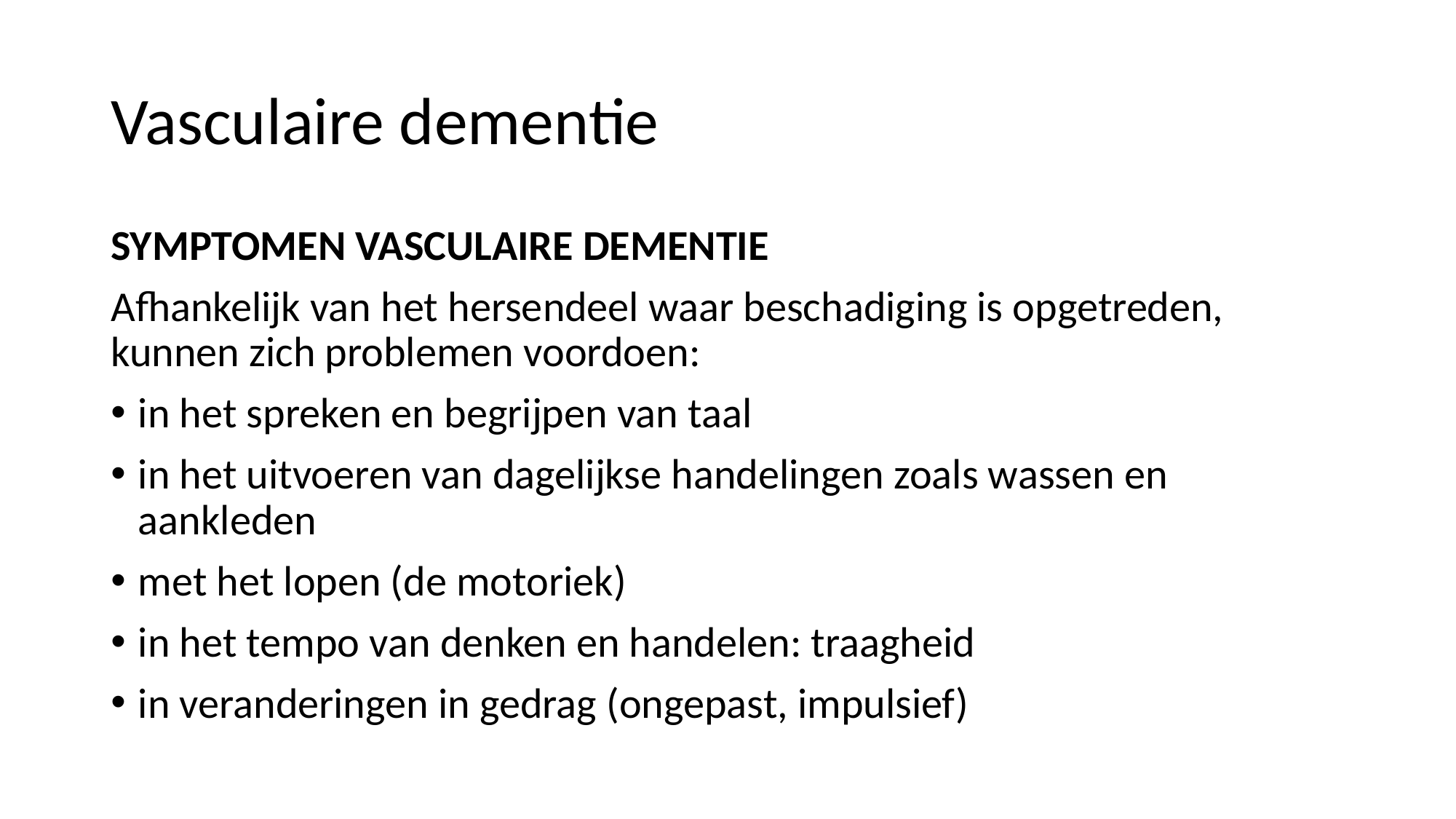

# Vasculaire dementie
SYMPTOMEN VASCULAIRE DEMENTIE
Afhankelijk van het hersendeel waar beschadiging is opgetreden, kunnen zich problemen voordoen:
in het spreken en begrijpen van taal
in het uitvoeren van dagelijkse handelingen zoals wassen en aankleden
met het lopen (de motoriek)
in het tempo van denken en handelen: traagheid
in veranderingen in gedrag (ongepast, impulsief)